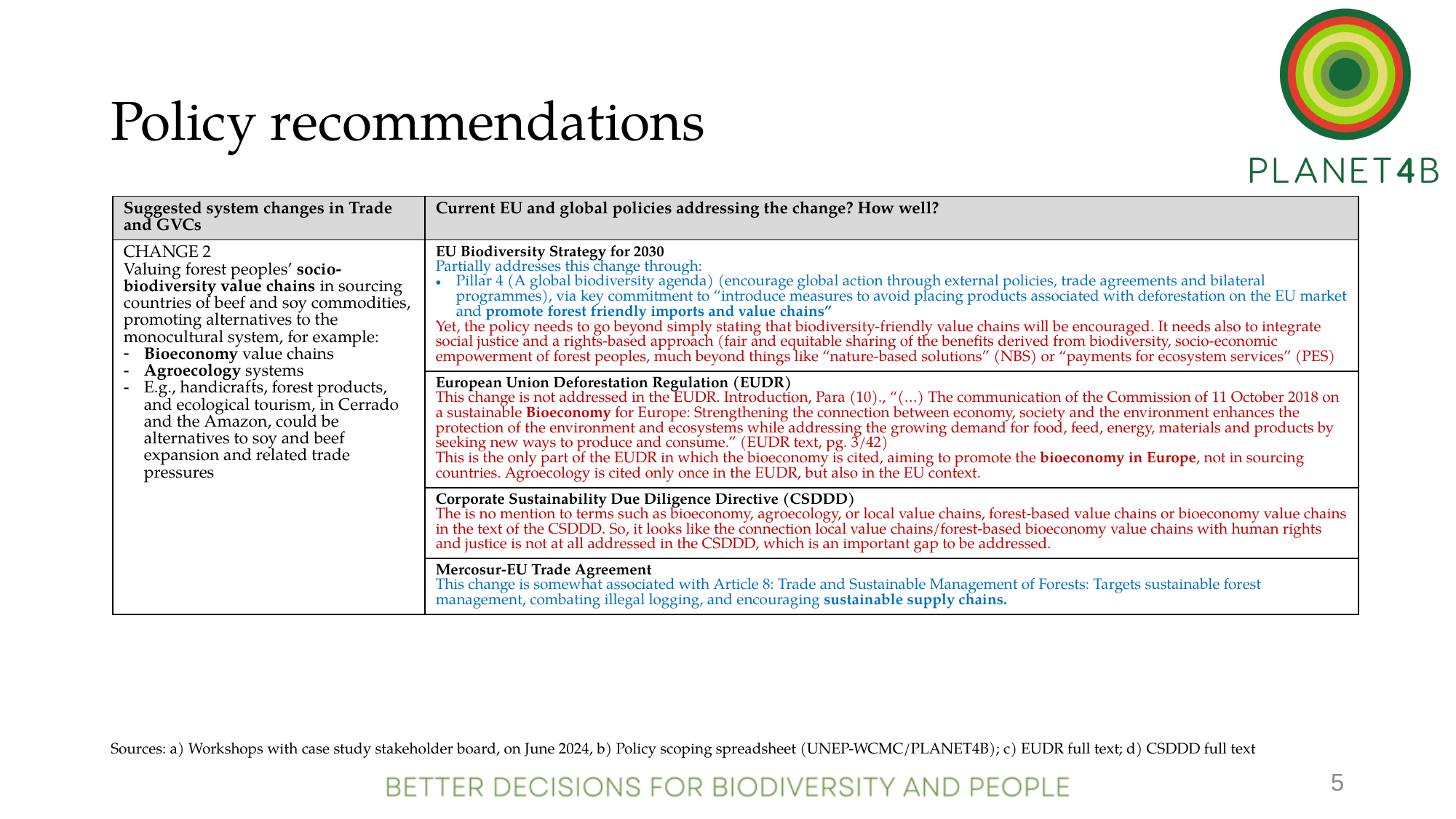

# Policy recommendations
| Suggested system changes in Trade and GVCs | Current EU and global policies addressing the change? How well? |
| --- | --- |
| CHANGE 2 Valuing forest peoples’ socio-biodiversity value chains in sourcing countries of beef and soy commodities, promoting alternatives to the monocultural system, for example: Bioeconomy value chains Agroecology systems E.g., handicrafts, forest products, and ecological tourism, in Cerrado and the Amazon, could be alternatives to soy and beef expansion and related trade pressures | EU Biodiversity Strategy for 2030 Partially addresses this change through: Pillar 4 (A global biodiversity agenda) (encourage global action through external policies, trade agreements and bilateral programmes), via key commitment to “introduce measures to avoid placing products associated with deforestation on the EU market and promote forest friendly imports and value chains” Yet, the policy needs to go beyond simply stating that biodiversity-friendly value chains will be encouraged. It needs also to integrate social justice and a rights-based approach (fair and equitable sharing of the benefits derived from biodiversity, socio-economic empowerment of forest peoples, much beyond things like “nature-based solutions” (NBS) or “payments for ecosystem services” (PES) |
|  | European Union Deforestation Regulation (EUDR) This change is not addressed in the EUDR. Introduction, Para (10)., “(…) The communication of the Commission of 11 October 2018 on a sustainable Bioeconomy for Europe: Strengthening the connection between economy, society and the environment enhances the protection of the environment and ecosystems while addressing the growing demand for food, feed, energy, materials and products by seeking new ways to produce and consume.” (EUDR text, pg. 3/42)  This is the only part of the EUDR in which the bioeconomy is cited, aiming to promote the bioeconomy in Europe, not in sourcing countries. Agroecology is cited only once in the EUDR, but also in the EU context. |
|  | Corporate Sustainability Due Diligence Directive (CSDDD) The is no mention to terms such as bioeconomy, agroecology, or local value chains, forest-based value chains or bioeconomy value chains in the text of the CSDDD. So, it looks like the connection local value chains/forest-based bioeconomy value chains with human rights and justice is not at all addressed in the CSDDD, which is an important gap to be addressed. |
|  | Mercosur-EU Trade Agreement This change is somewhat associated with Article 8: Trade and Sustainable Management of Forests: Targets sustainable forest management, combating illegal logging, and encouraging sustainable supply chains. |

Sources: a) Workshops with case study stakeholder board, on June 2024, b) Policy scoping spreadsheet (UNEP-WCMC/PLANET4B); c) EUDR full text; d) CSDDD full text
5